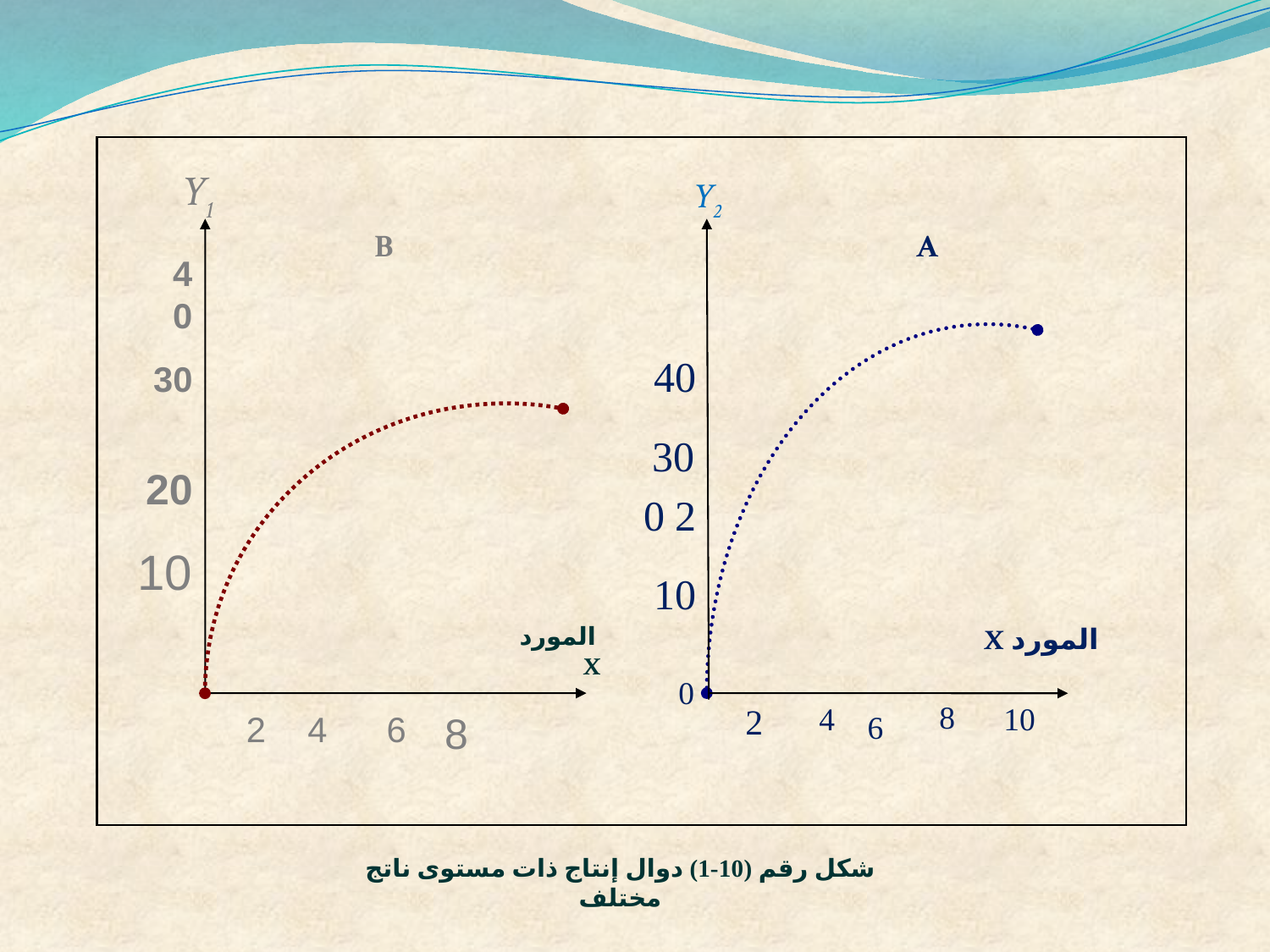

Y1
Y2
B

A
40

40
30

30
20
2 0
10
10
 المورد X
المورد X
0
8

2
4
10
2
4
6
8
6
شكل رقم (10-1) دوال إنتاج ذات مستوى ناتج مختلف